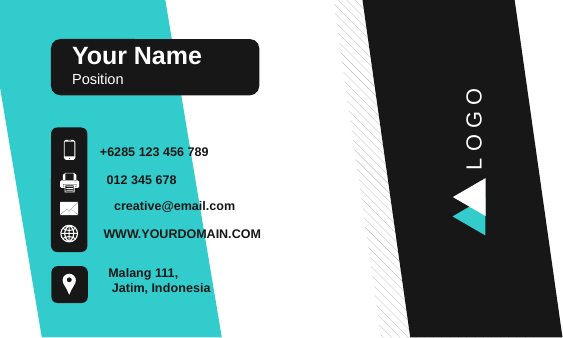

Your Name
Position

LOGO

+6285 123 456 789

012 345 678

creative@email.com

 WWW.YOURDOMAIN.COM

Malang 111,
 Jatim, Indonesia